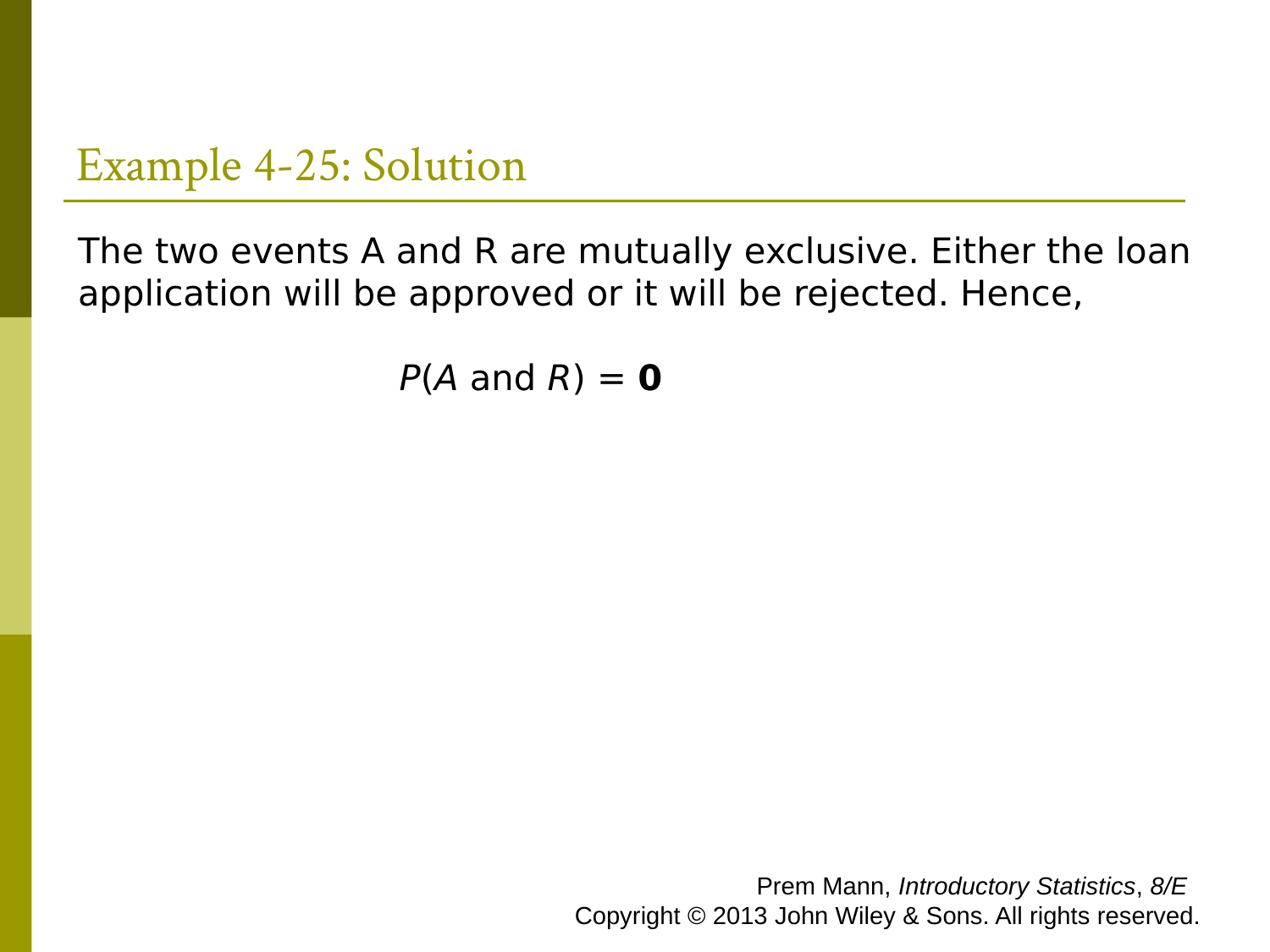

# Example 4-25: Solution
The two events A and R are mutually exclusive. Either the loan application will be approved or it will be rejected. Hence,
		      P(A and R) = 0
                          Prem Mann, Introductory Statistics, 8/E Copyright © 2013 John Wiley & Sons. All rights reserved.